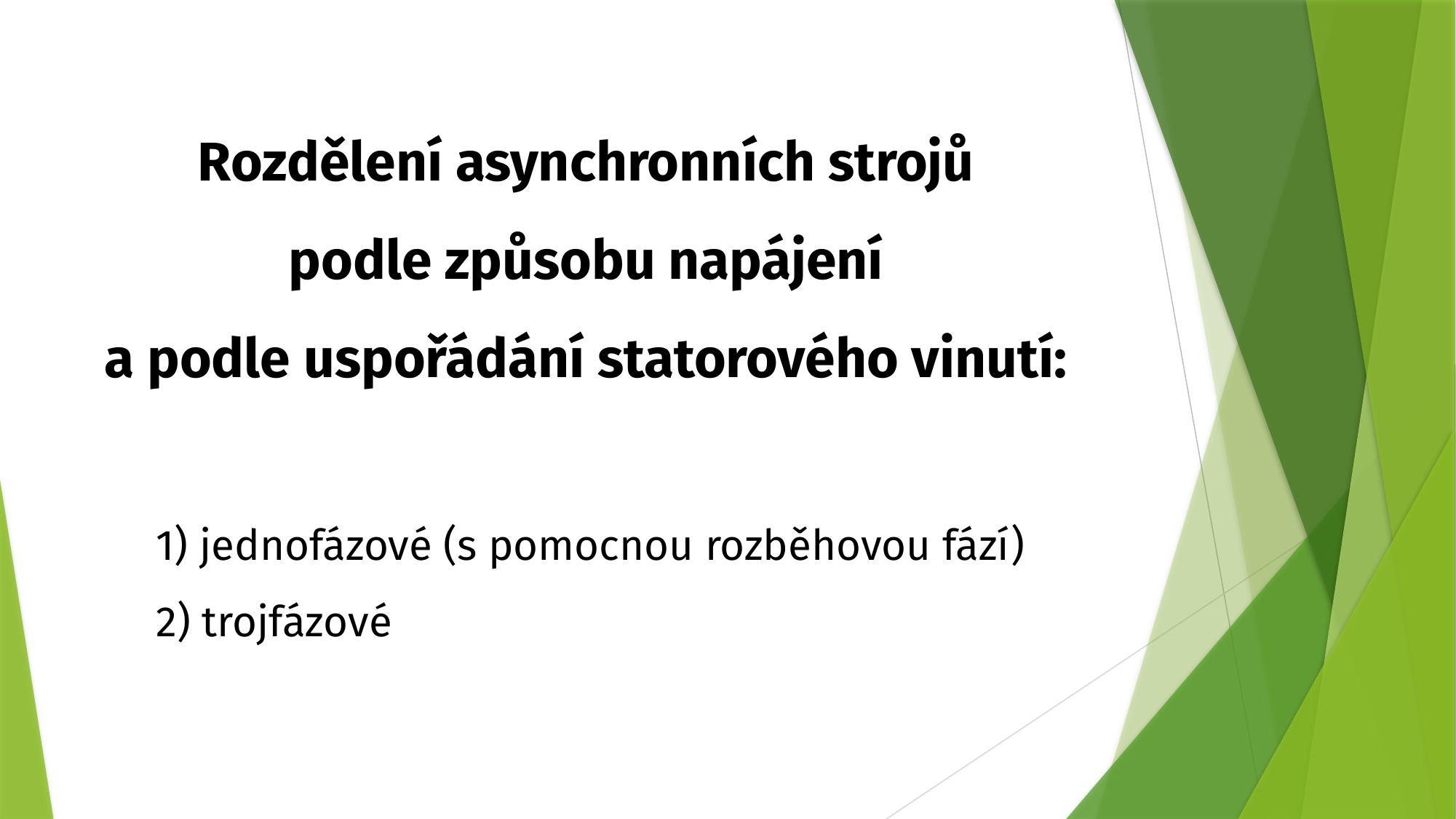

Rozdělení asynchronních strojů
podle způsobu napájení
a podle uspořádání statorového vinutí:
1) jednofázové (s pomocnou rozběhovou fází)
2) trojfázové